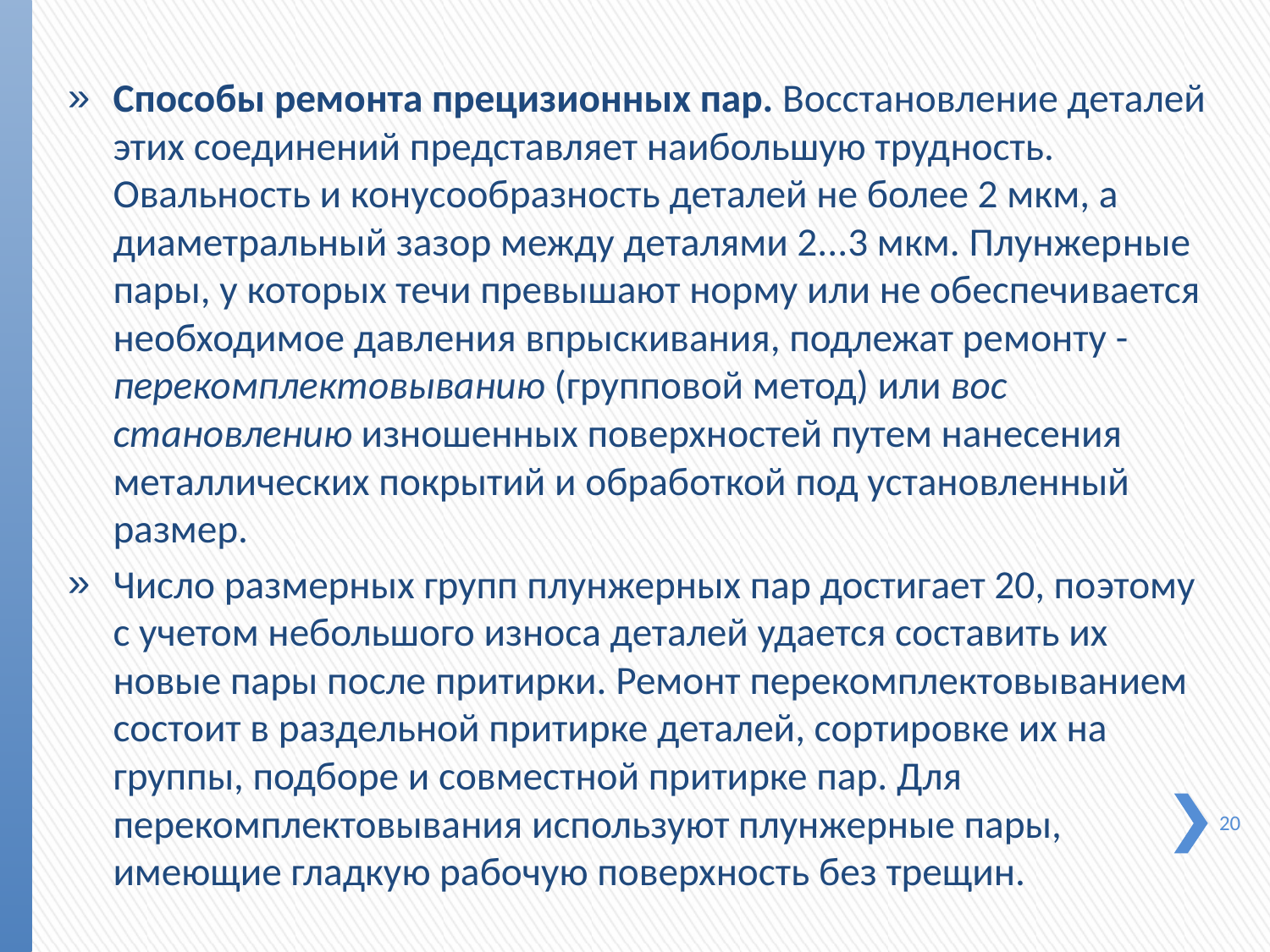

Способы ремонта прецизионных пар. Восстановление деталей этих соединений представляет наибольшую труд­ность. Овальность и конусообразность деталей не более 2 мкм, а диаметральный зазор между деталями 2...3 мкм. Плунжер­ные пары, у которых течи превышают норму или не обеспечи­вается необходимое давления впрыскивания, подлежат ре­монту - перекомплектовыванию (групповой метод) или вос­становлению изношенных поверхностей путем нанесения металлических покрытий и обработкой под установленный размер.
Число размерных групп плунжерных пар достигает 20, по­этому с учетом небольшого износа деталей удается составить их новые пары после притирки. Ремонт перекомплектовыванием состоит в раздельной притирке деталей, сортировке их на группы, подборе и совместной притирке пар. Для перекомплектовывания используют плунжерные пары, имеющие гладкую рабочую поверхность без трещин.

20